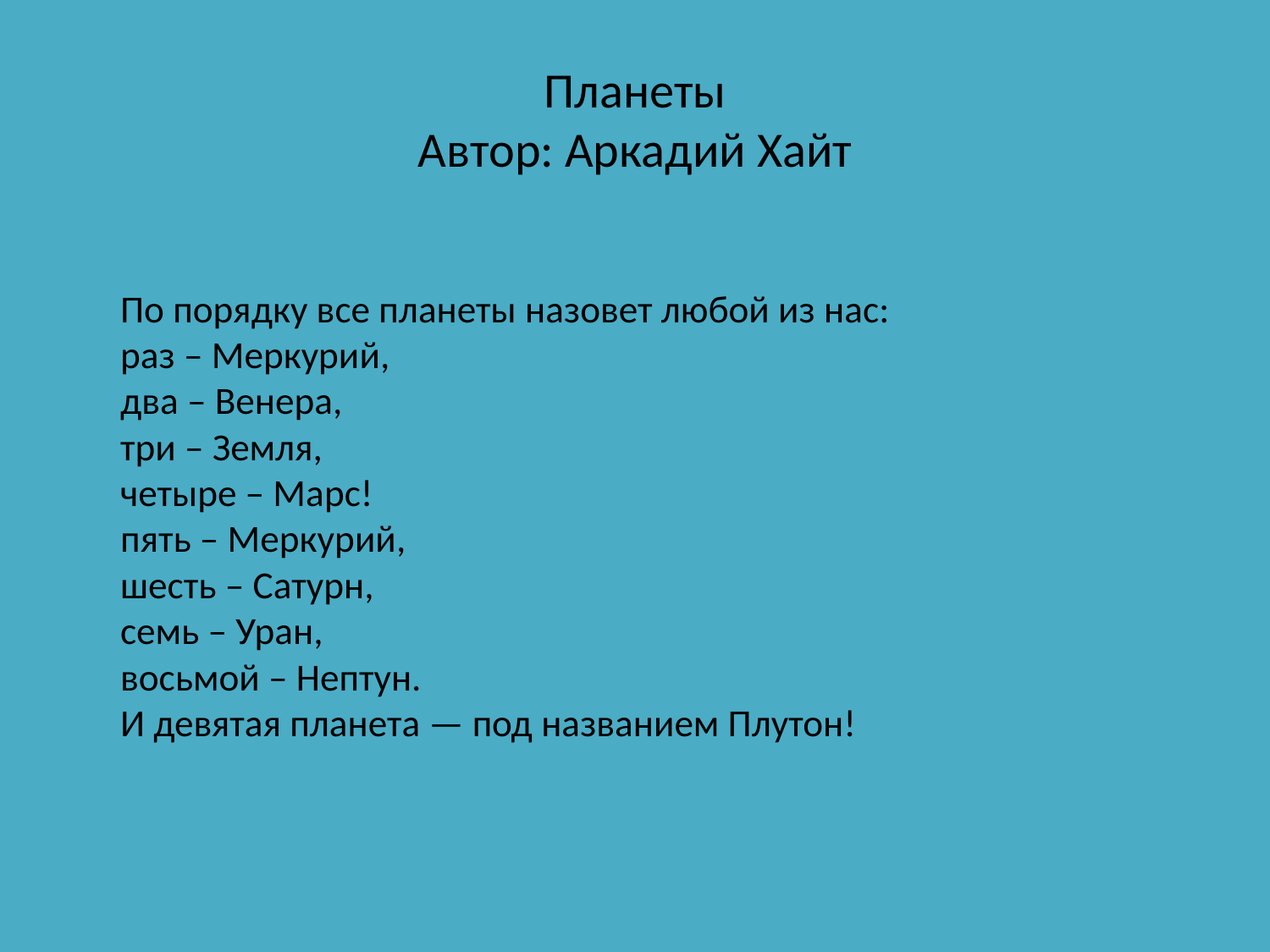

# Планеты Автор: Аркадий Хайт
	По порядку все планеты назовет любой из нас:
раз – Меркурий,
два – Венера,
три – Земля,
четыре – Марс!
пять – Меркурий,
шесть – Сатурн,
семь – Уран,
восьмой – Нептун.
И девятая планета — под названием Плутон!